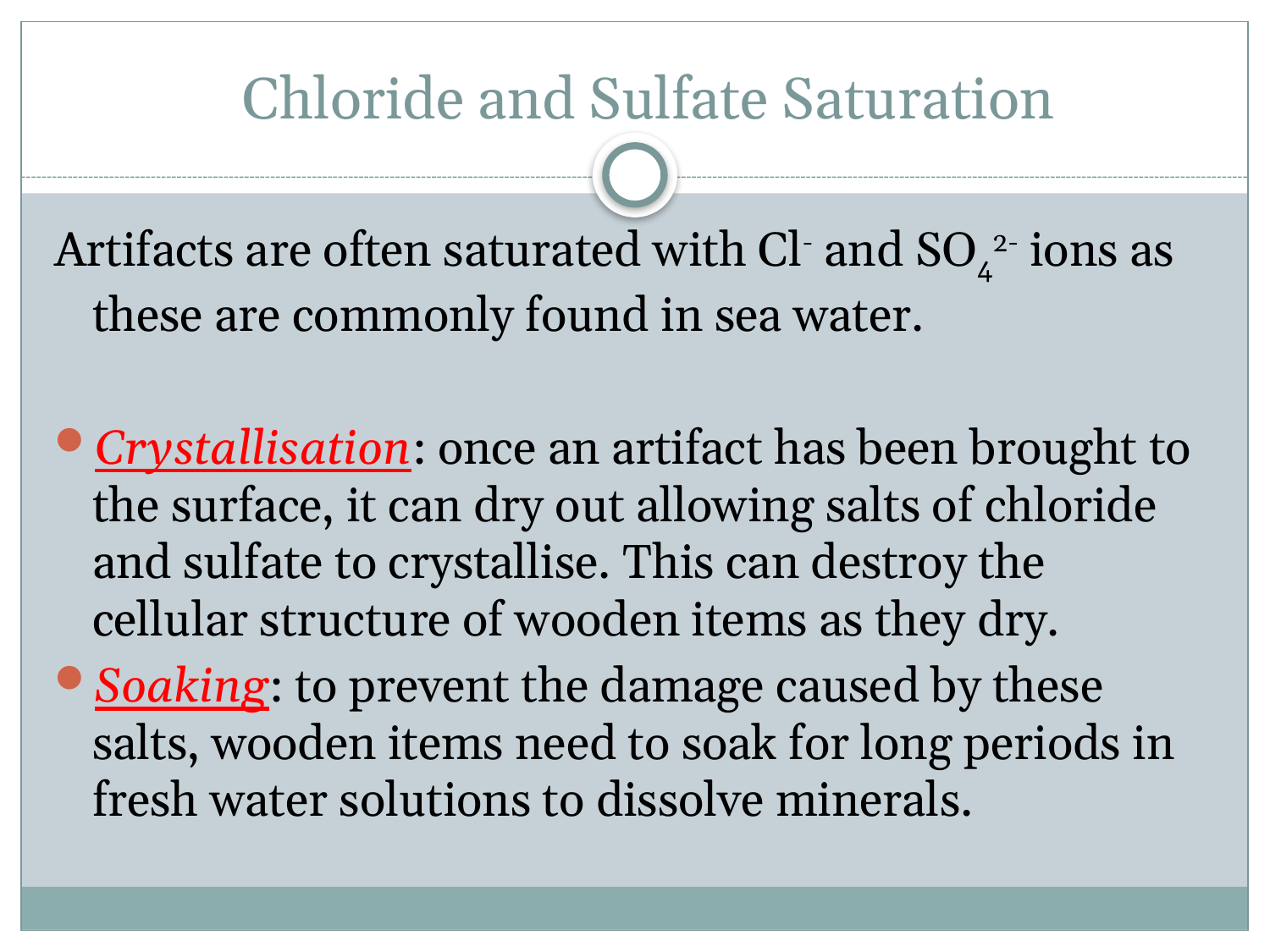

# Chloride and Sulfate Saturation
Artifacts are often saturated with Cl- and SO42- ions as these are commonly found in sea water.

Crystallisation: once an artifact has been brought to the surface, it can dry out allowing salts of chloride and sulfate to crystallise. This can destroy the cellular structure of wooden items as they dry.
Soaking: to prevent the damage caused by these salts, wooden items need to soak for long periods in fresh water solutions to dissolve minerals.